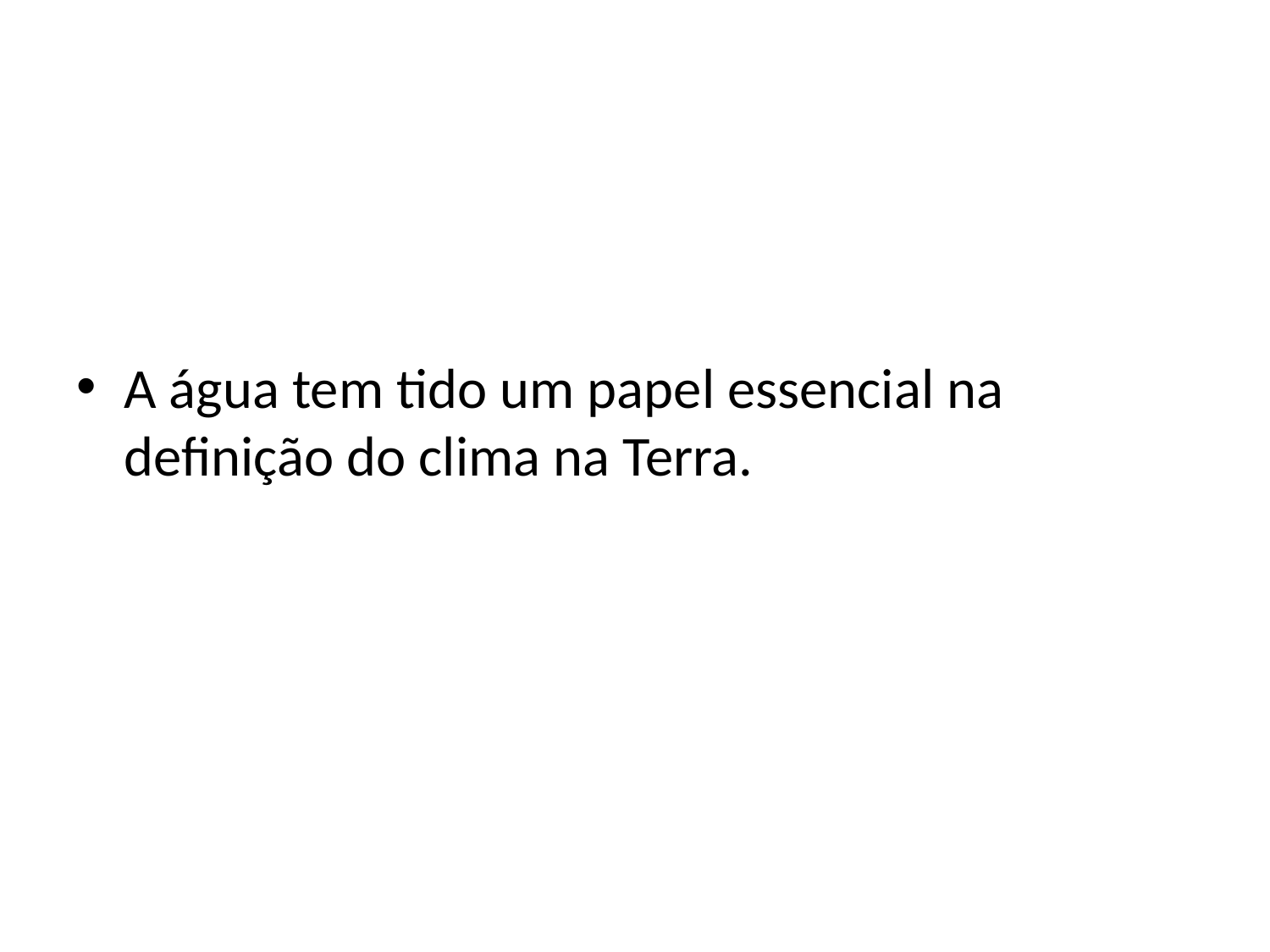

A água tem tido um papel essencial na definição do clima na Terra.